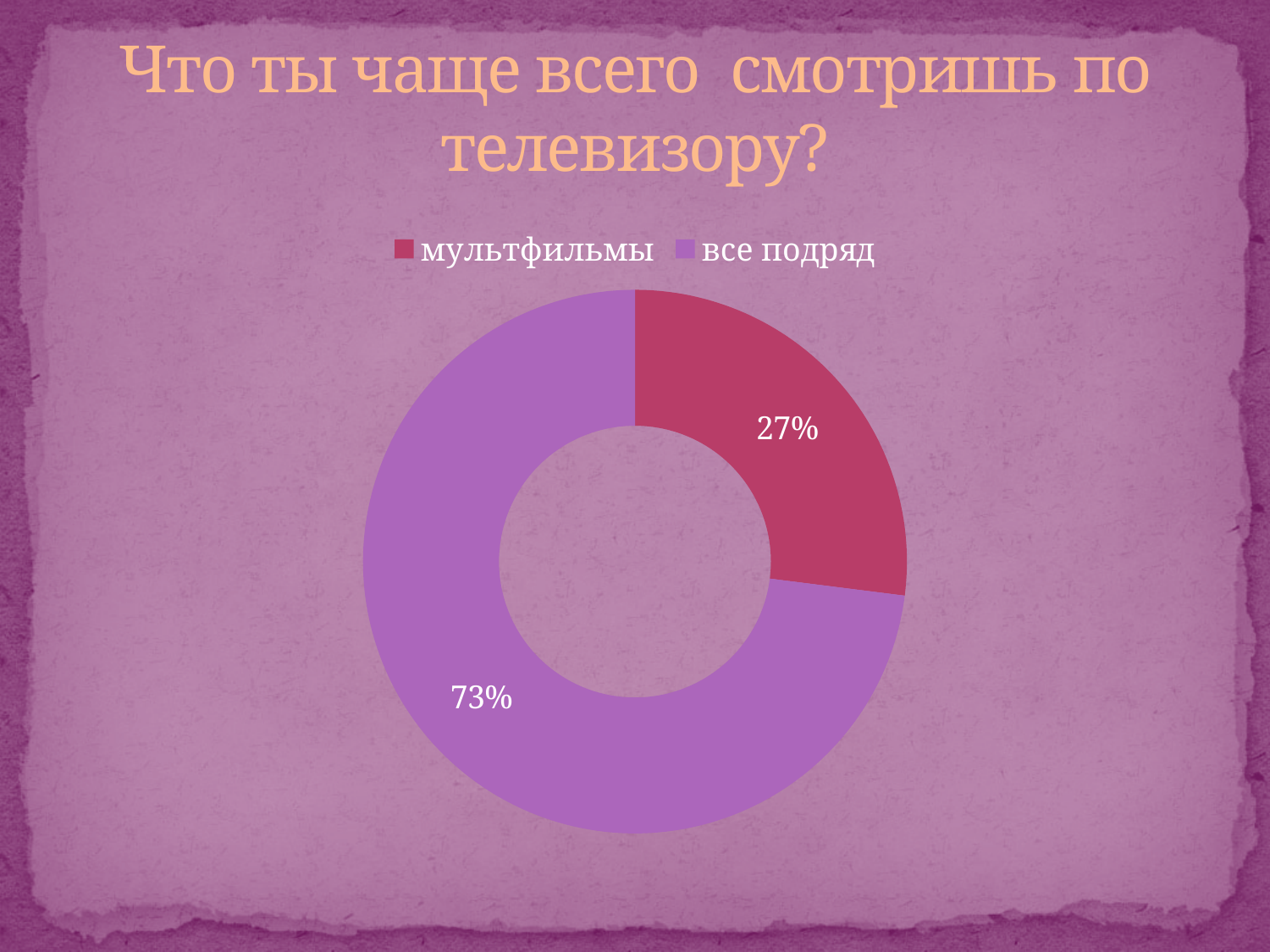

# Что ты чаще всего  смотришь по телевизору?

### Chart

| Category | Продажи |
|---|---|
| мультфильмы | 0.27 |
| все подряд | 0.73 |